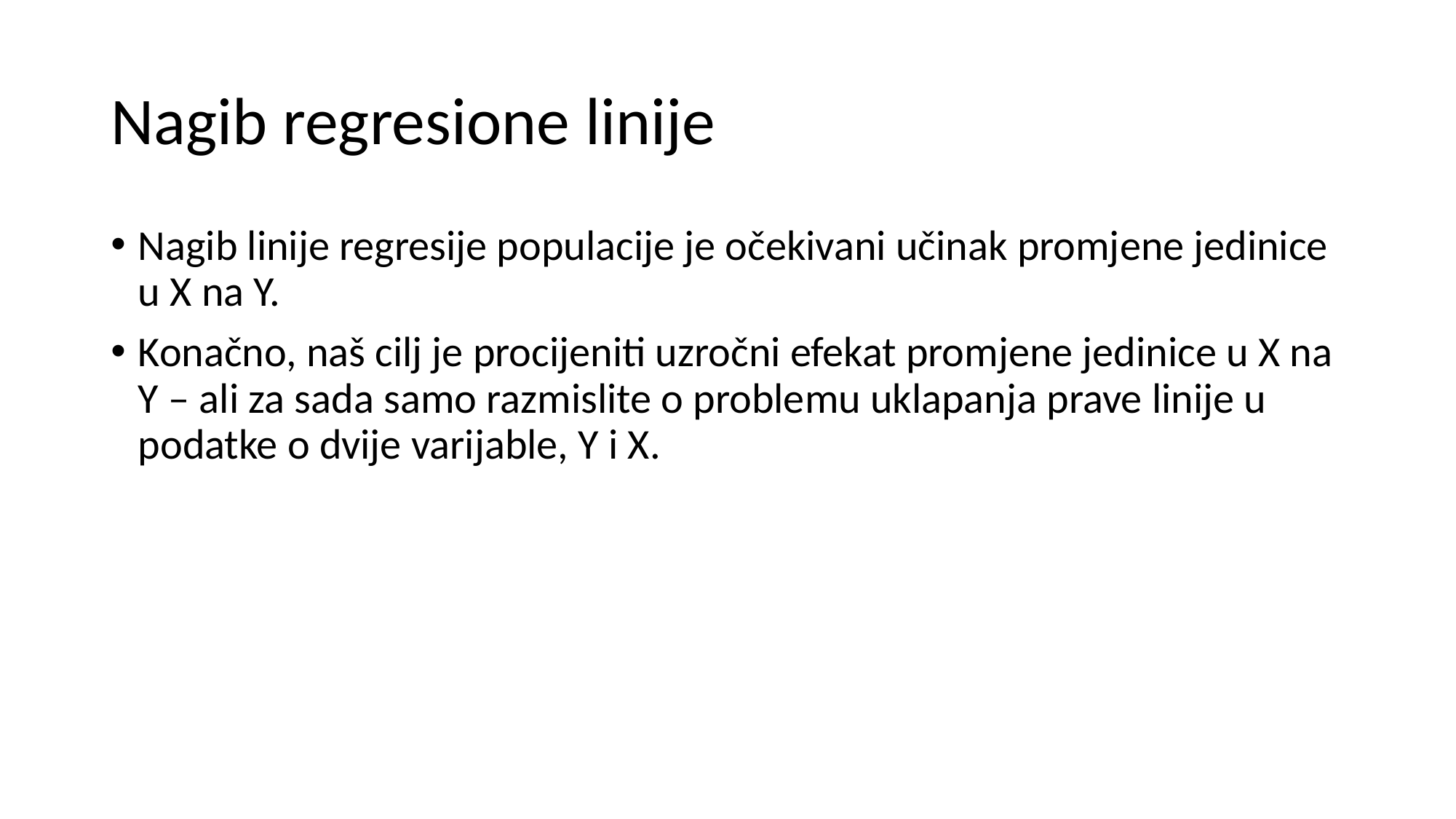

# Nagib regresione linije
Nagib linije regresije populacije je očekivani učinak promjene jedinice u X na Y.
Konačno, naš cilj je procijeniti uzročni efekat promjene jedinice u X na Y – ali za sada samo razmislite o problemu uklapanja prave linije u podatke o dvije varijable, Y i X.